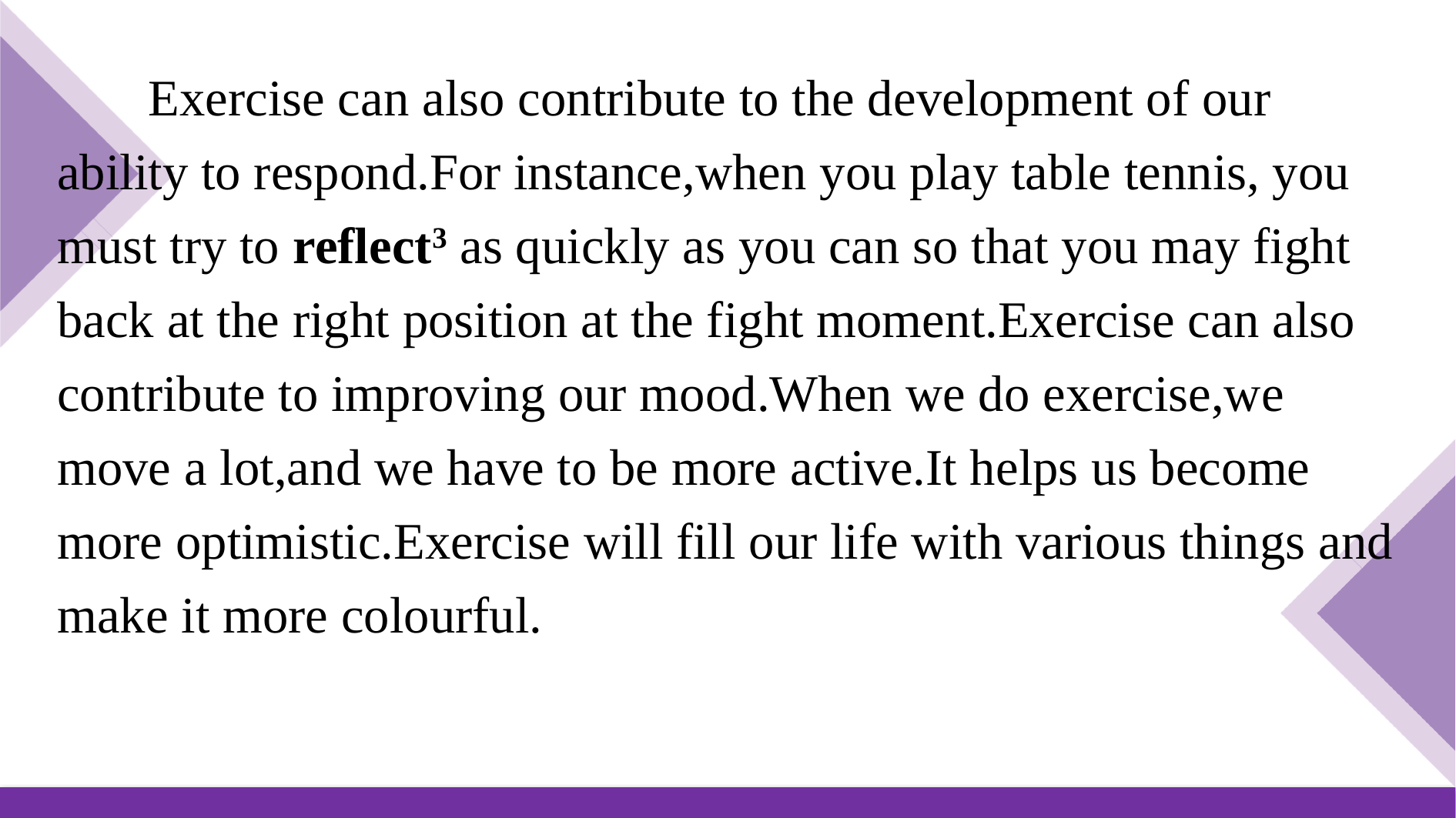

Exercise can also contribute to the development of our ability to respond.For instance,when you play table tennis, you must try to reflect3 as quickly as you can so that you may fight back at the right position at the fight moment.Exercise can also contribute to improving our mood.When we do exercise,we move a lot,and we have to be more active.It helps us become more optimistic.Exercise will fill our life with various things and make it more colourful.